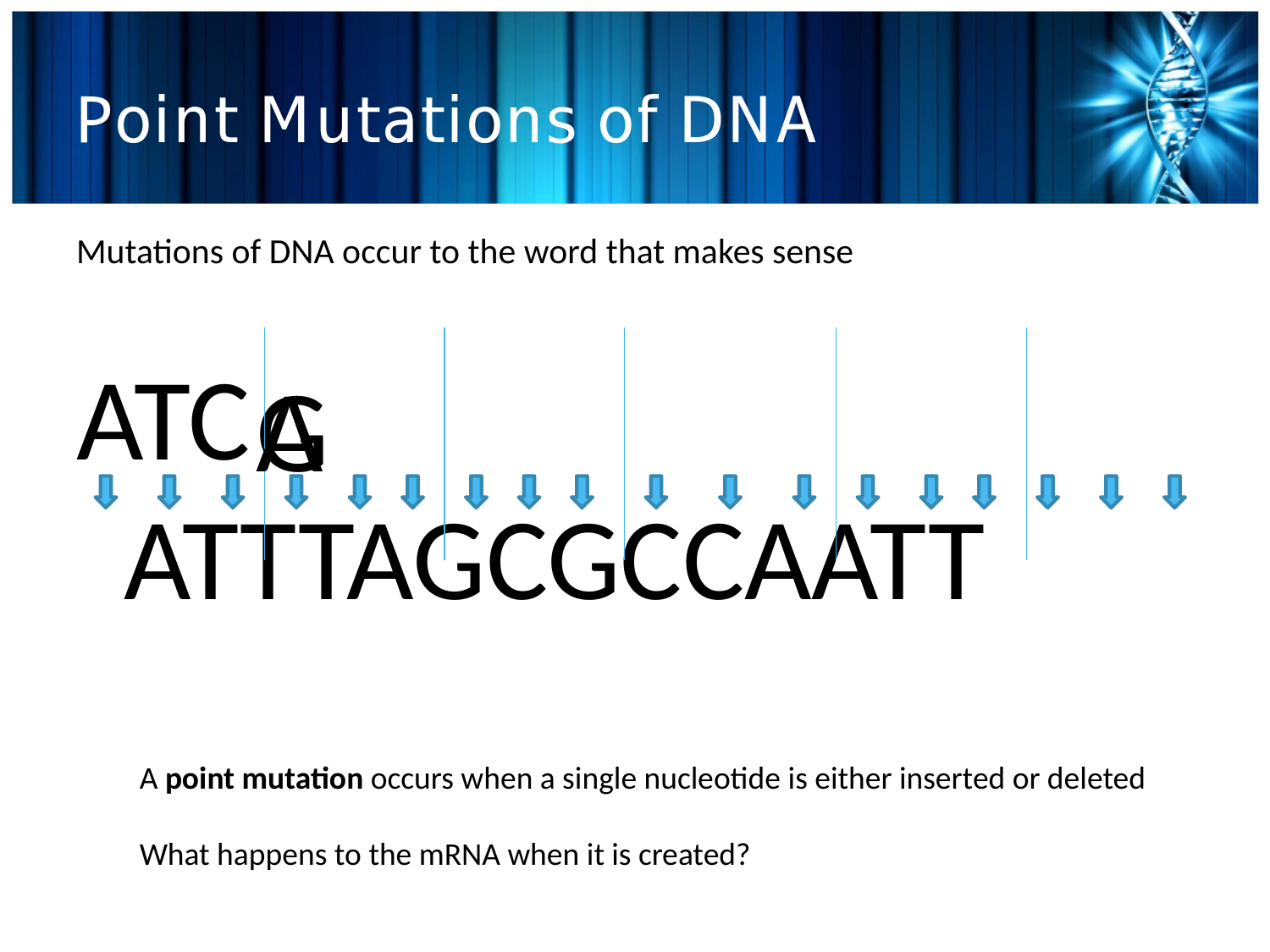

# Point Mutations of DNA
Mutations of DNA occur to the word that makes sense

ATC	ATTTAGCGCCAATT
G
A

A point mutation occurs when a single nucleotide is either inserted or deleted

What happens to the mRNA when it is created?